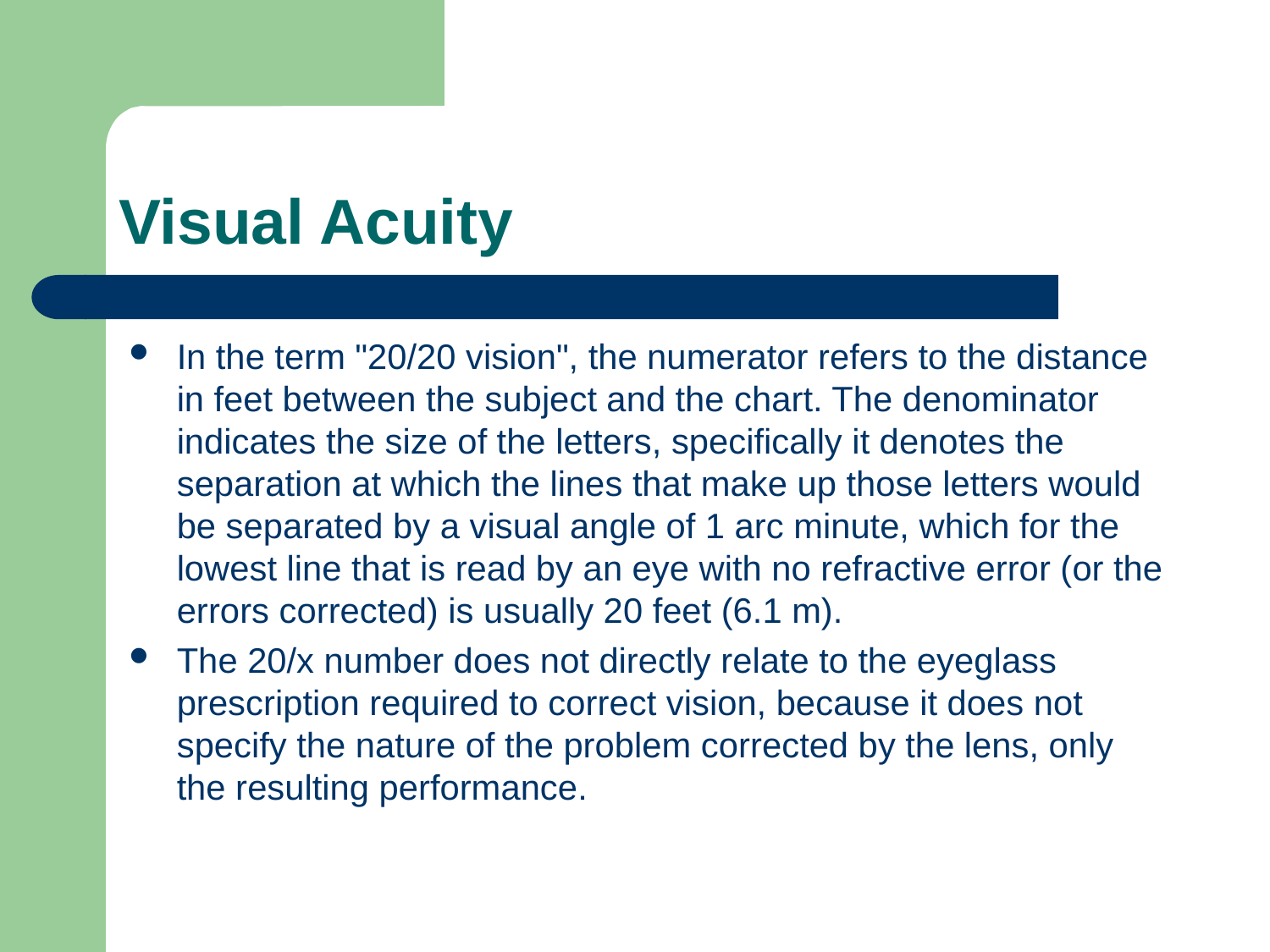

# Visual Acuity
In the term "20/20 vision", the numerator refers to the distance in feet between the subject and the chart. The denominator indicates the size of the letters, specifically it denotes the separation at which the lines that make up those letters would be separated by a visual angle of 1 arc minute, which for the lowest line that is read by an eye with no refractive error (or the errors corrected) is usually 20 feet (6.1 m).
The 20/x number does not directly relate to the eyeglass prescription required to correct vision, because it does not specify the nature of the problem corrected by the lens, only the resulting performance.